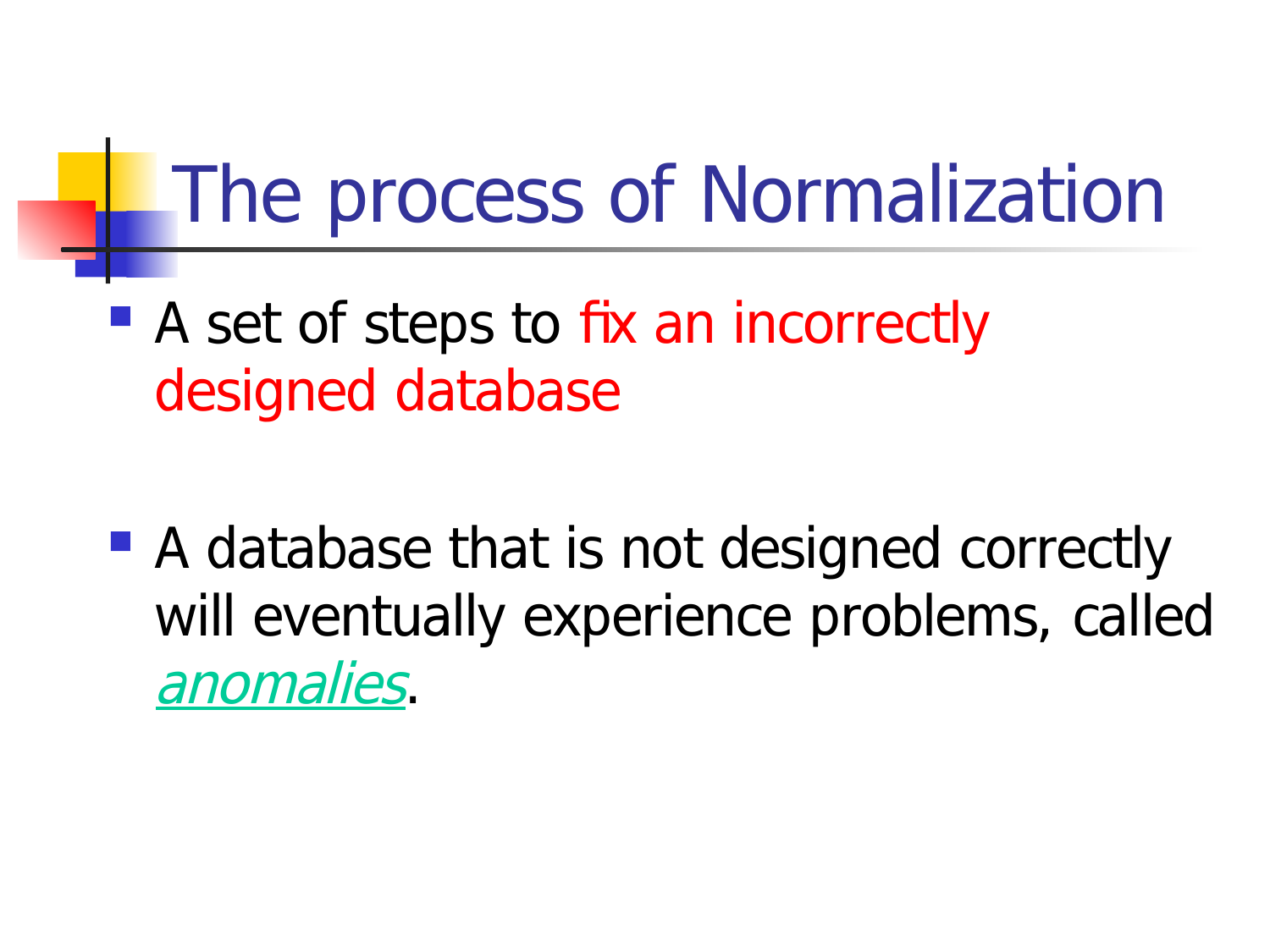

# The process of Normalization
A set of steps to fix an incorrectly designed database

A database that is not designed correctly will eventually experience problems, called anomalies.